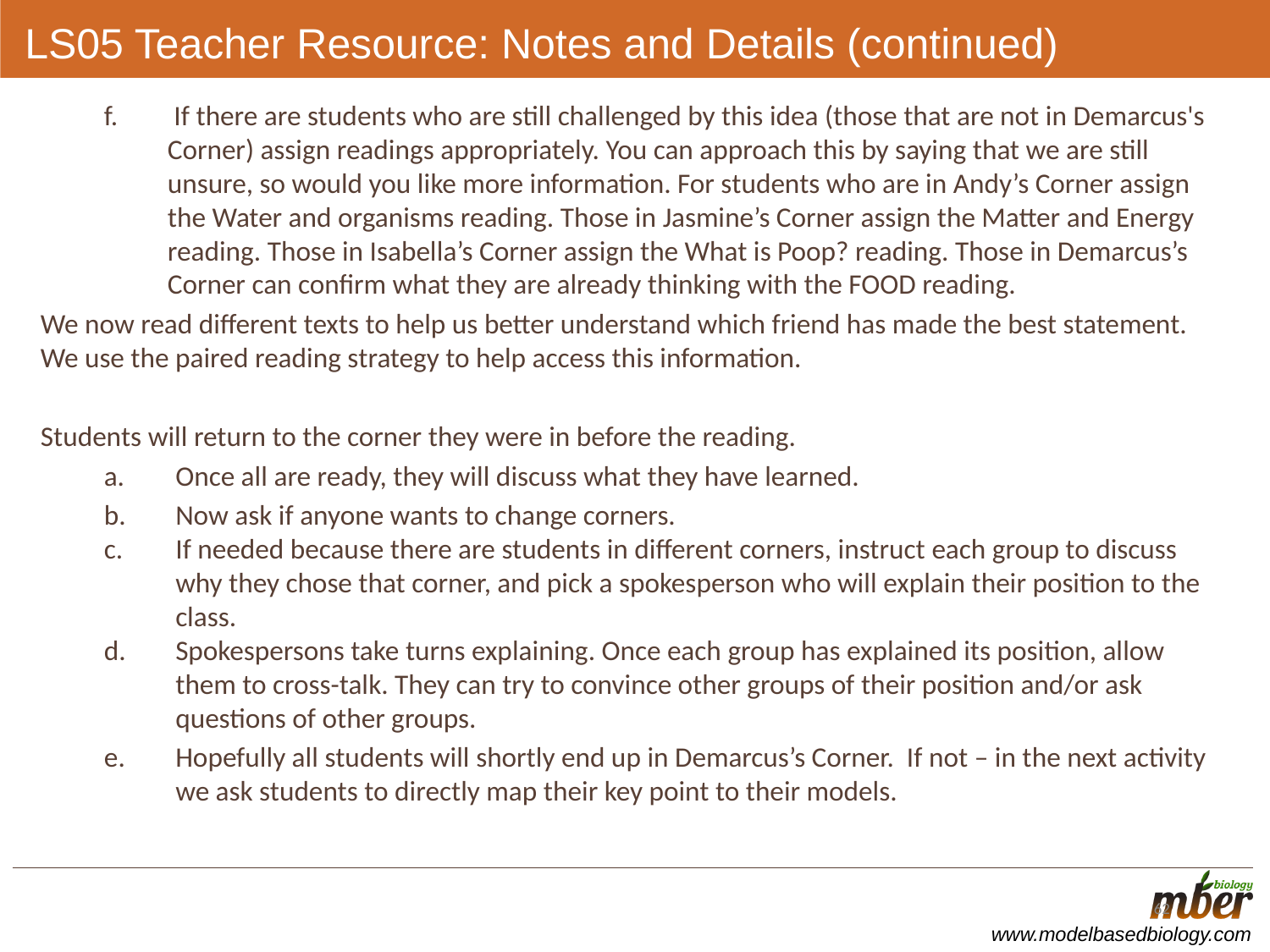

# LS05 Teacher Resource: Notes and Details (continued)
 If there are students who are still challenged by this idea (those that are not in Demarcus's Corner) assign readings appropriately. You can approach this by saying that we are still  unsure, so would you like more information. For students who are in Andy’s Corner assign the Water and organisms reading. Those in Jasmine’s Corner assign the Matter and Energy reading. Those in Isabella’s Corner assign the What is Poop? reading. Those in Demarcus’s Corner can confirm what they are already thinking with the FOOD reading.
We now read different texts to help us better understand which friend has made the best statement. We use the paired reading strategy to help access this information.

Students will return to the corner they were in before the reading.
Once all are ready, they will discuss what they have learned.
Now ask if anyone wants to change corners.
If needed because there are students in different corners, instruct each group to discuss why they chose that corner, and pick a spokesperson who will explain their position to the class.
Spokespersons take turns explaining. Once each group has explained its position, allow them to cross-talk. They can try to convince other groups of their position and/or ask questions of other groups.
Hopefully all students will shortly end up in Demarcus’s Corner.  If not – in the next activity we ask students to directly map their key point to their models.

<more details can be found in the “presenter notes” field under each slide>

62